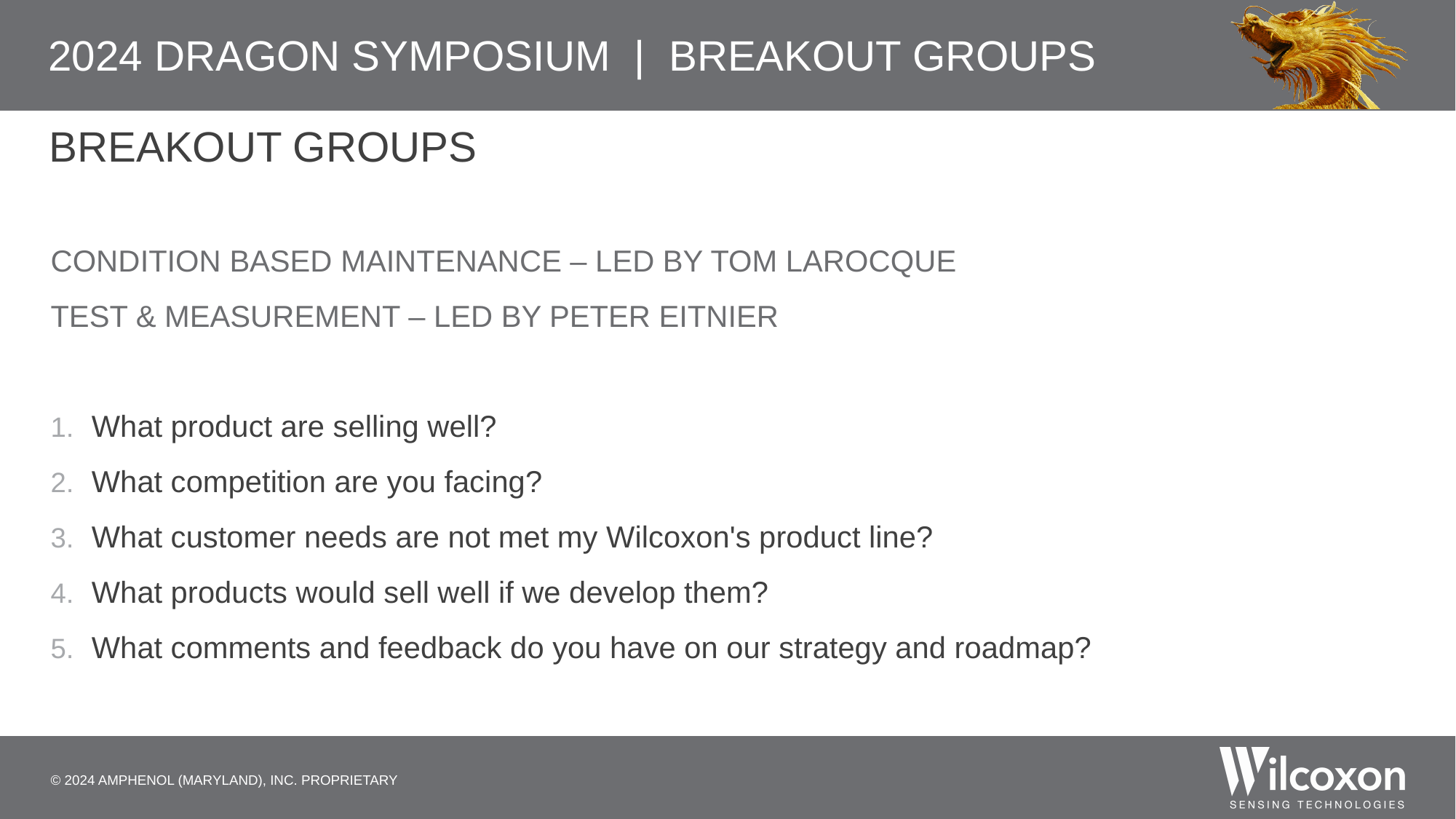

# Breakout groups
Condition based maintenance – led by tom LaRocque
Test & Measurement – led by peter Eitnier
What product are selling well?
What competition are you facing?
What customer needs are not met my Wilcoxon's product line?
What products would sell well if we develop them?
What comments and feedback do you have on our strategy and roadmap?
© 2024 Amphenol (Maryland), Inc. Proprietary